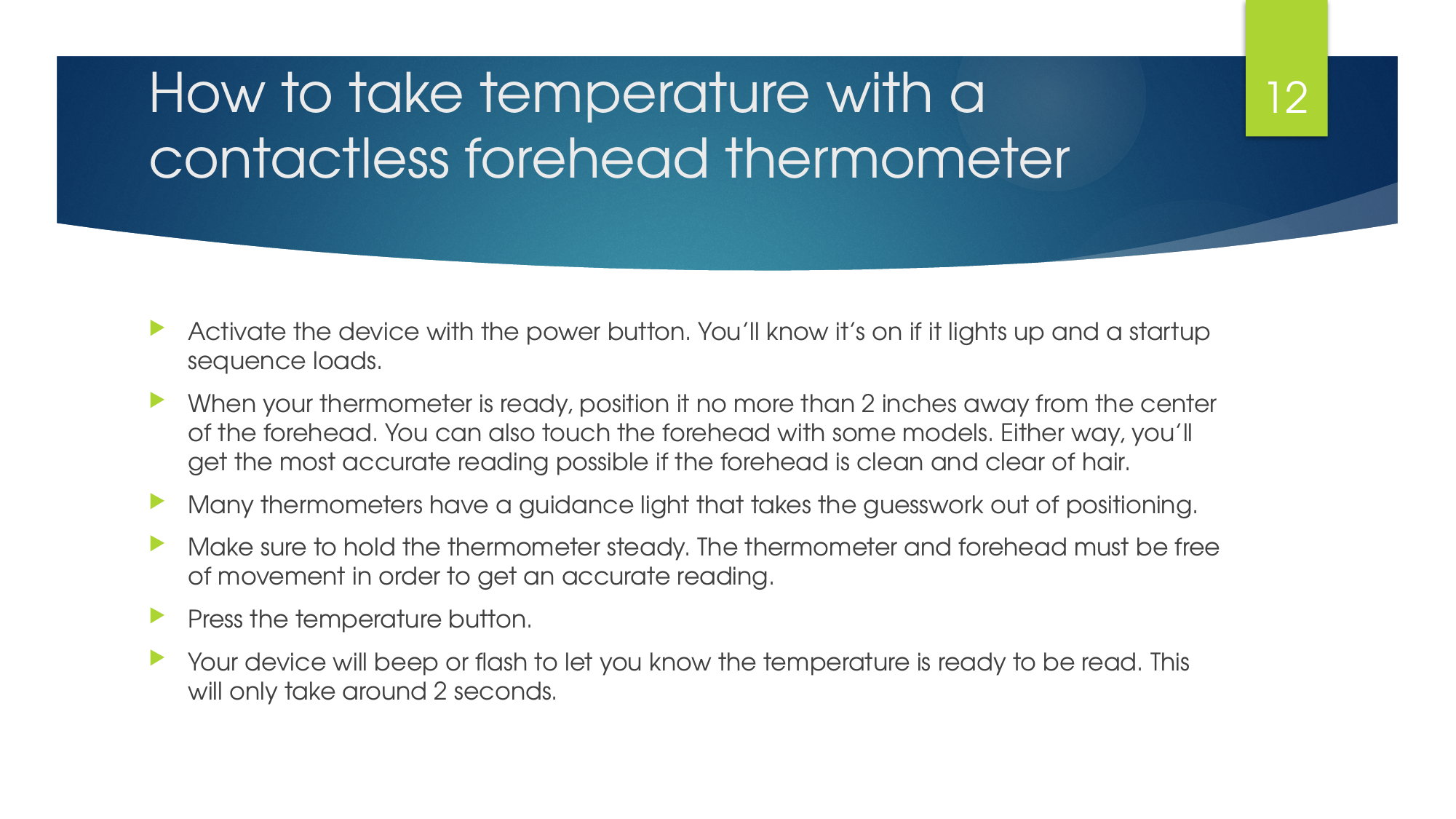

12
# How to take temperature with a contactless forehead thermometer
Activate the device with the power button. You’ll know it’s on if it lights up and a startup sequence loads.
When your thermometer is ready, position it no more than 2 inches away from the center of the forehead. You can also touch the forehead with some models. Either way, you’ll get the most accurate reading possible if the forehead is clean and clear of hair.
Many thermometers have a guidance light that takes the guesswork out of positioning.
Make sure to hold the thermometer steady. The thermometer and forehead must be free of movement in order to get an accurate reading.
Press the temperature button.
Your device will beep or flash to let you know the temperature is ready to be read. This will only take around 2 seconds.